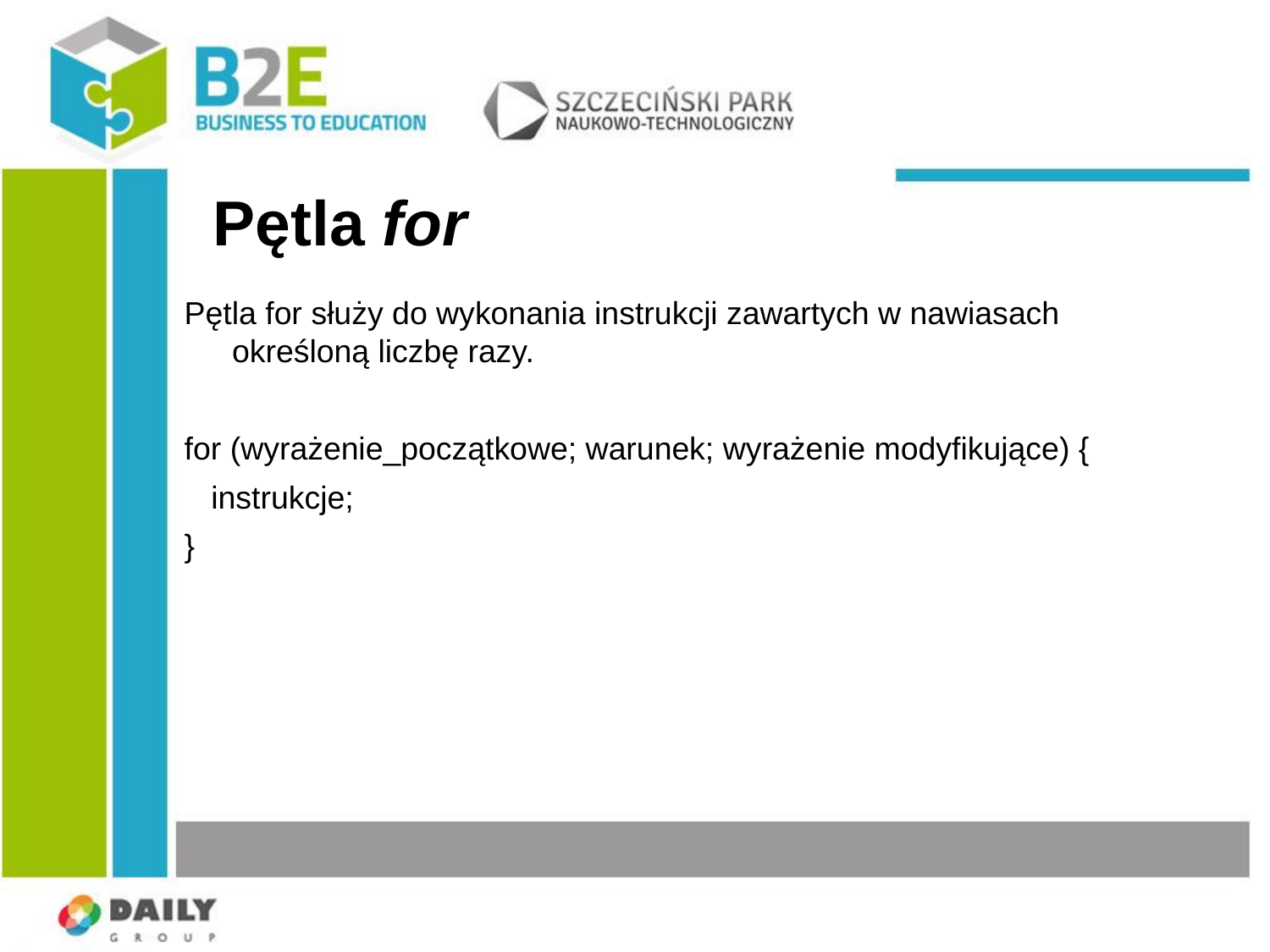

# Pętla for
Pętla for służy do wykonania instrukcji zawartych w nawiasach określoną liczbę razy.

for (wyrażenie_początkowe; warunek; wyrażenie modyfikujące) {
   instrukcje;
}